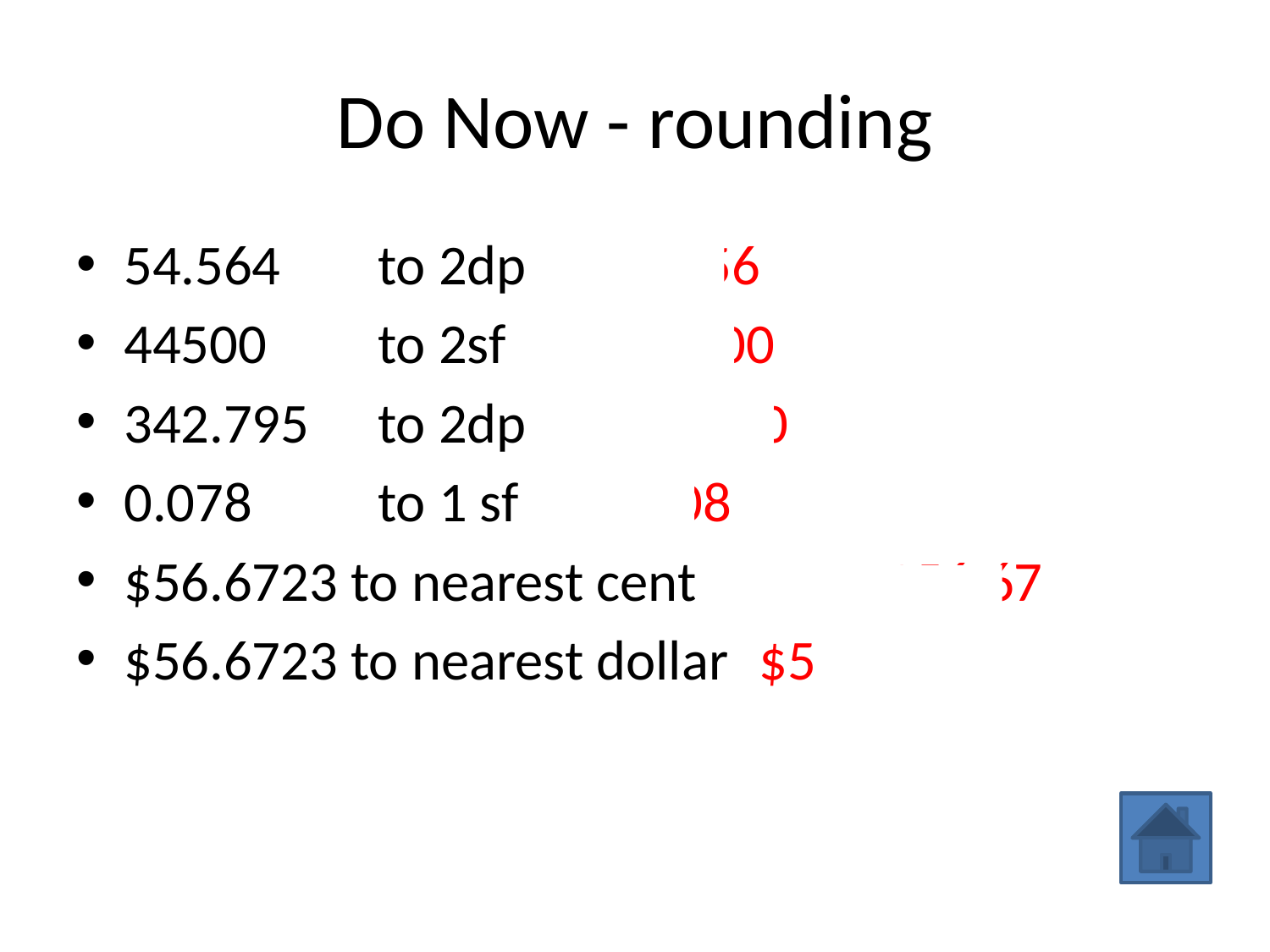

# Do Now - rounding
54.564	to 2dp	54.56
44500	to 2sf	45000
342.795	to 2dp	342.80
0.078	to 1 sf	0.08
$56.6723 to nearest cent		$56.67
$56.6723 to nearest dollar	$57